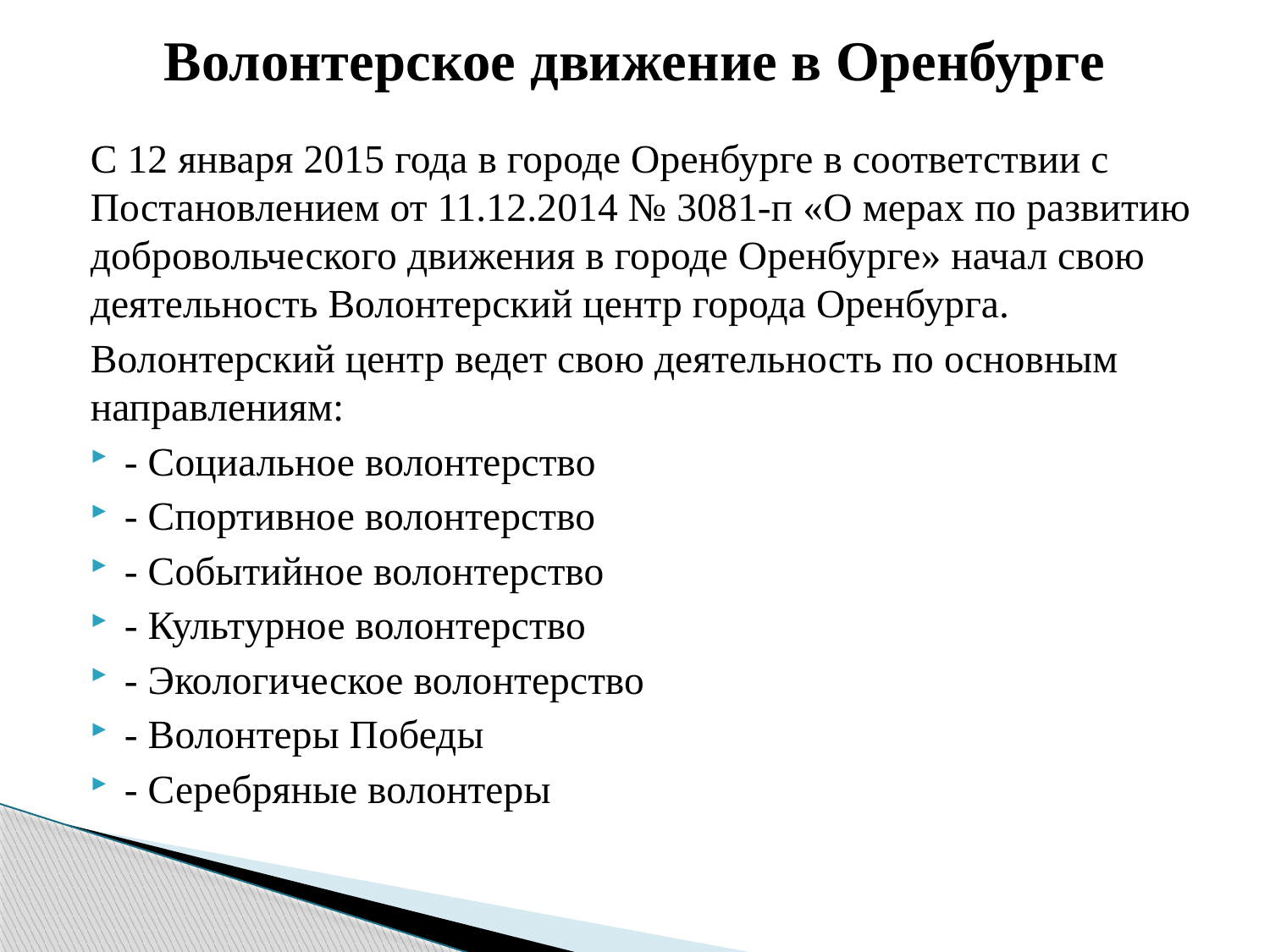

# Волонтерское движение в Оренбурге
С 12 января 2015 года в городе Оренбурге в соответствии с Постановлением от 11.12.2014 № 3081-п «О мерах по развитию добровольческого движения в городе Оренбурге» начал свою деятельность Волонтерский центр города Оренбурга.
Волонтерский центр ведет свою деятельность по основным направлениям:
- Социальное волонтерство
- Спортивное волонтерство
- Событийное волонтерство
- Культурное волонтерство
- Экологическое волонтерство
- Волонтеры Победы
- Серебряные волонтеры